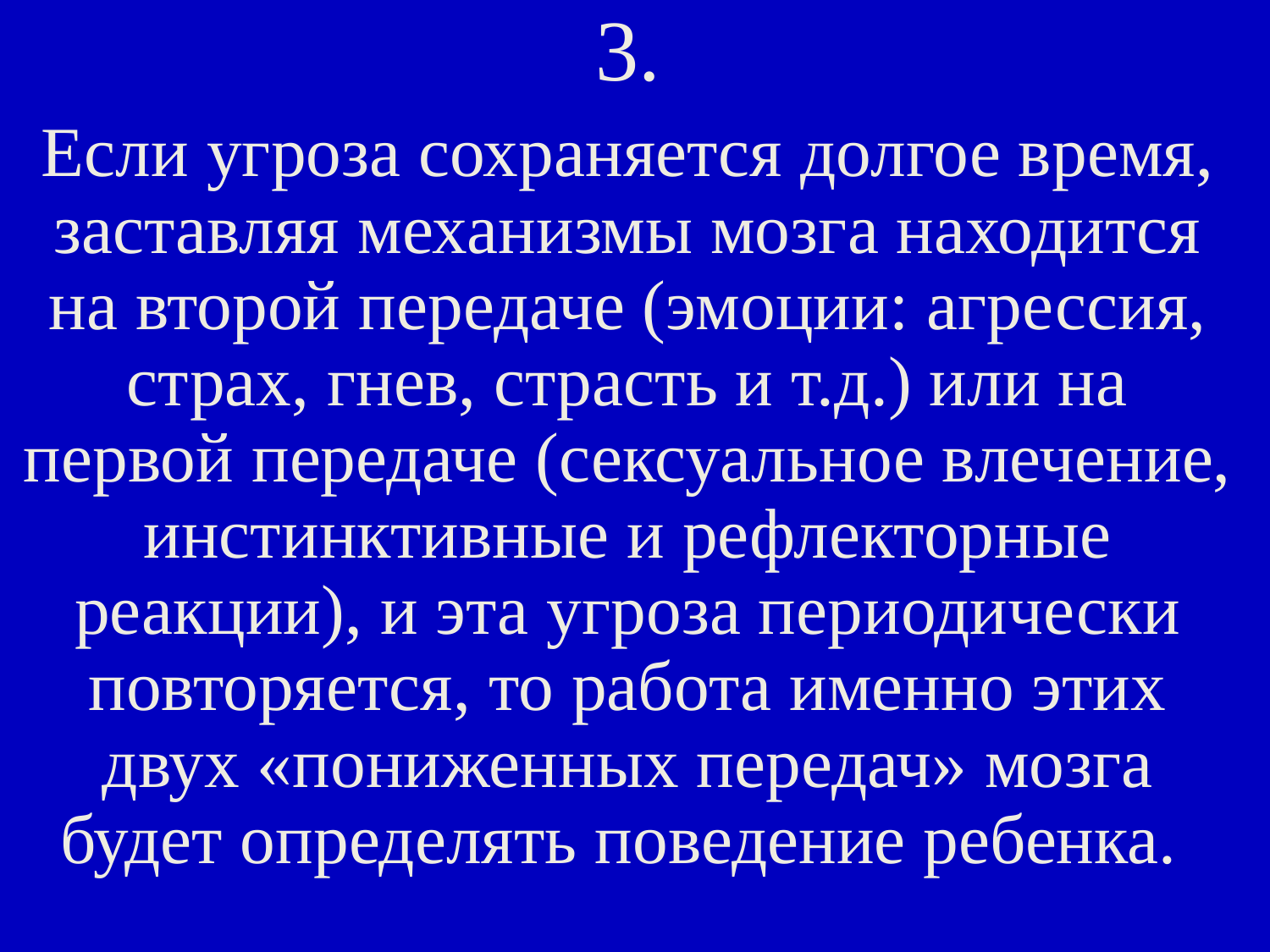

3.
Если угроза сохраняется долгое время, заставляя механизмы мозга находится на второй передаче (эмоции: агрессия, страх, гнев, страсть и т.д.) или на первой передаче (сексуальное влечение, инстинктивные и рефлекторные реакции), и эта угроза периодически повторяется, то работа именно этих двух «пониженных передач» мозга будет определять поведение ребенка.